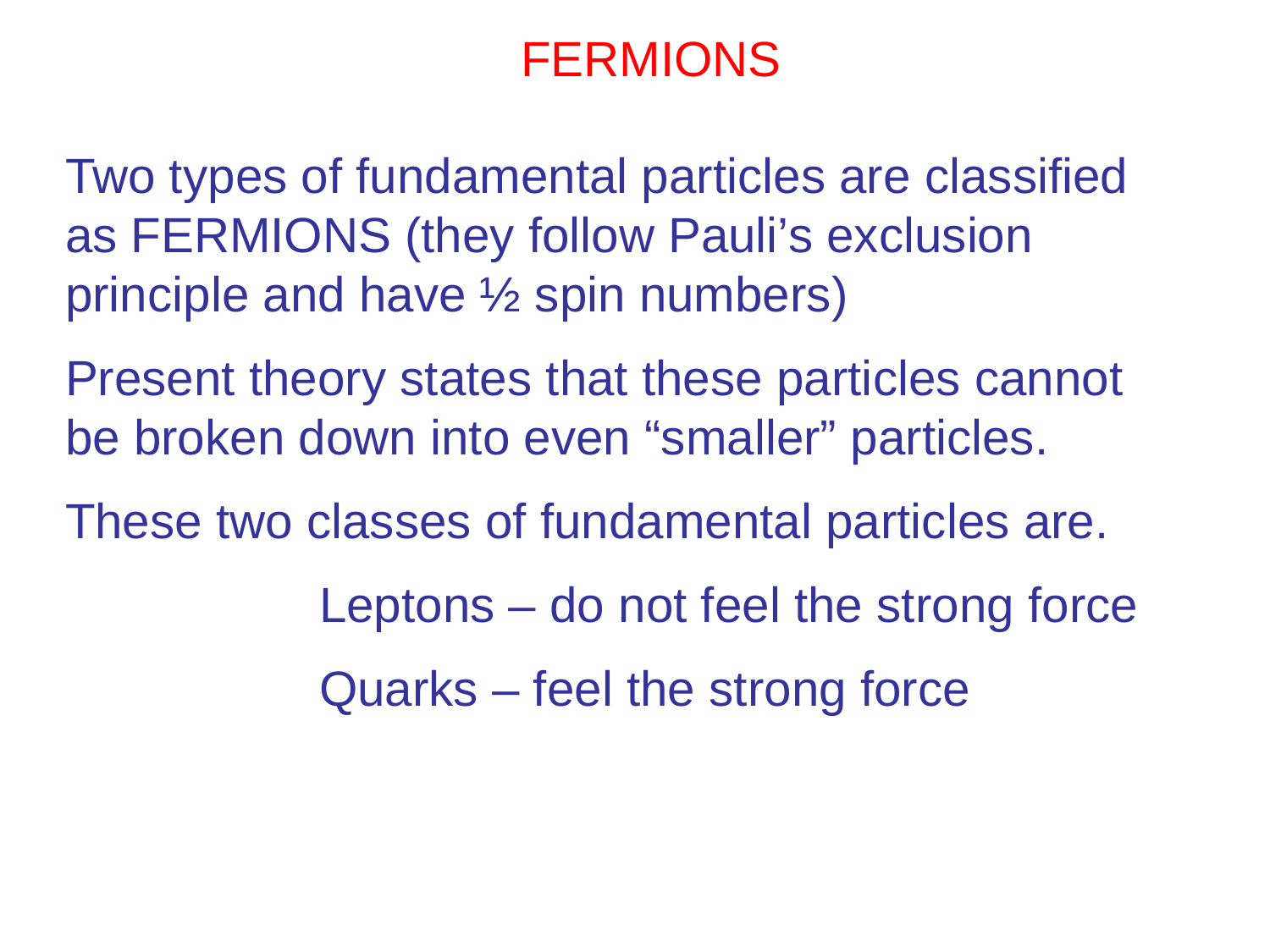

FERMIONS
Two types of fundamental particles are classified as FERMIONS (they follow Pauli’s exclusion principle and have ½ spin numbers)
Present theory states that these particles cannot be broken down into even “smaller” particles.
These two classes of fundamental particles are.
		Leptons – do not feel the strong force
		Quarks – feel the strong force